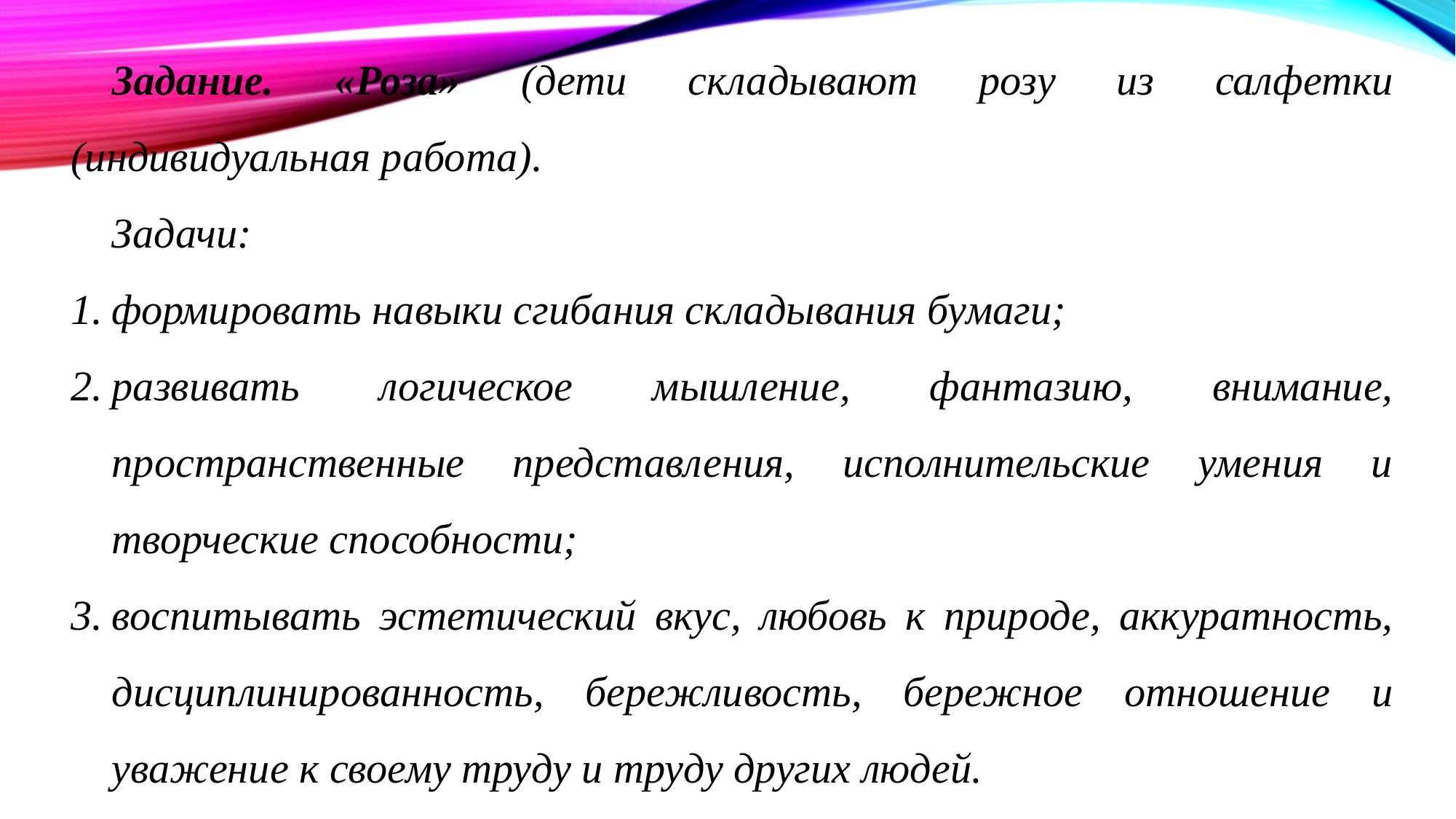

Задание. «Роза» (дети складывают розу из салфетки (индивидуальная работа).
Задачи:
формировать навыки сгибания складывания бумаги;
развивать логическое мышление, фантазию, внимание, пространственные представления, исполнительские умения и творческие способности;
воспитывать эстетический вкус, любовь к природе, аккуратность, дисциплинированность, бережливость, бережное отношение и уважение к своему труду и труду других людей.